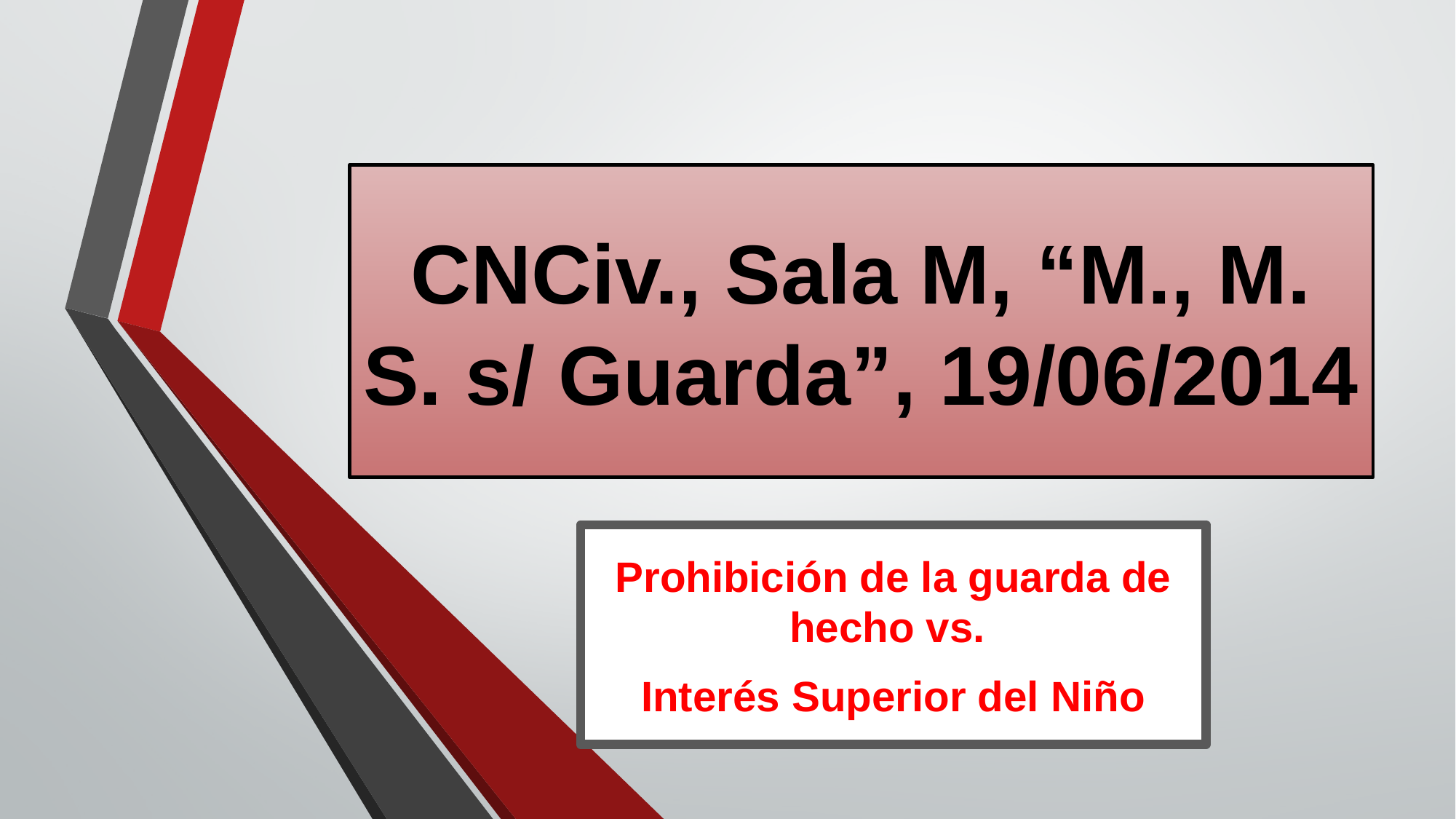

# CNCiv., Sala M, “M., M. S. s/ Guarda”, 19/06/2014
Prohibición de la guarda de hecho vs.
Interés Superior del Niño